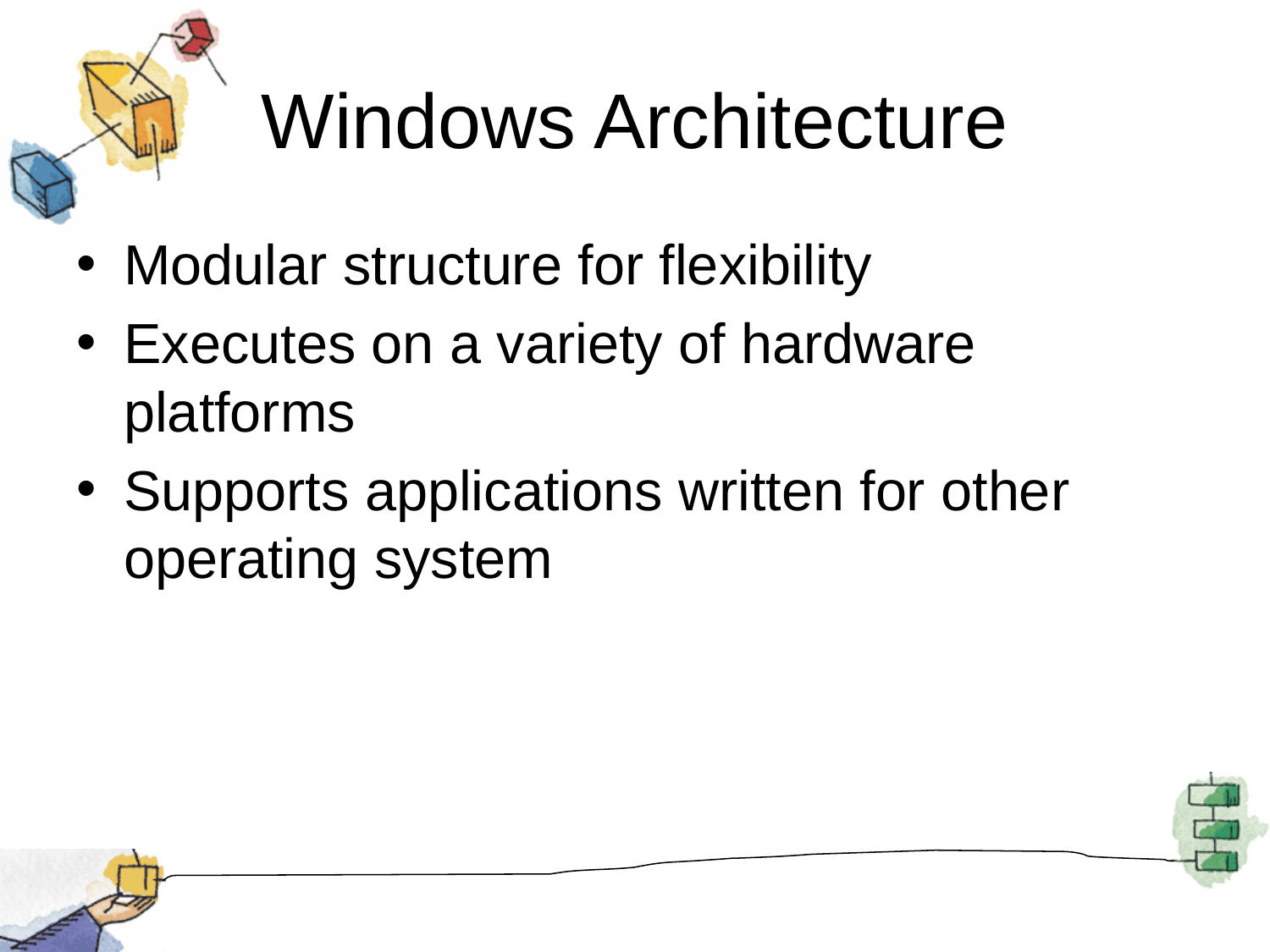

# Windows Architecture
Modular structure for flexibility
Executes on a variety of hardware platforms
Supports applications written for other operating system